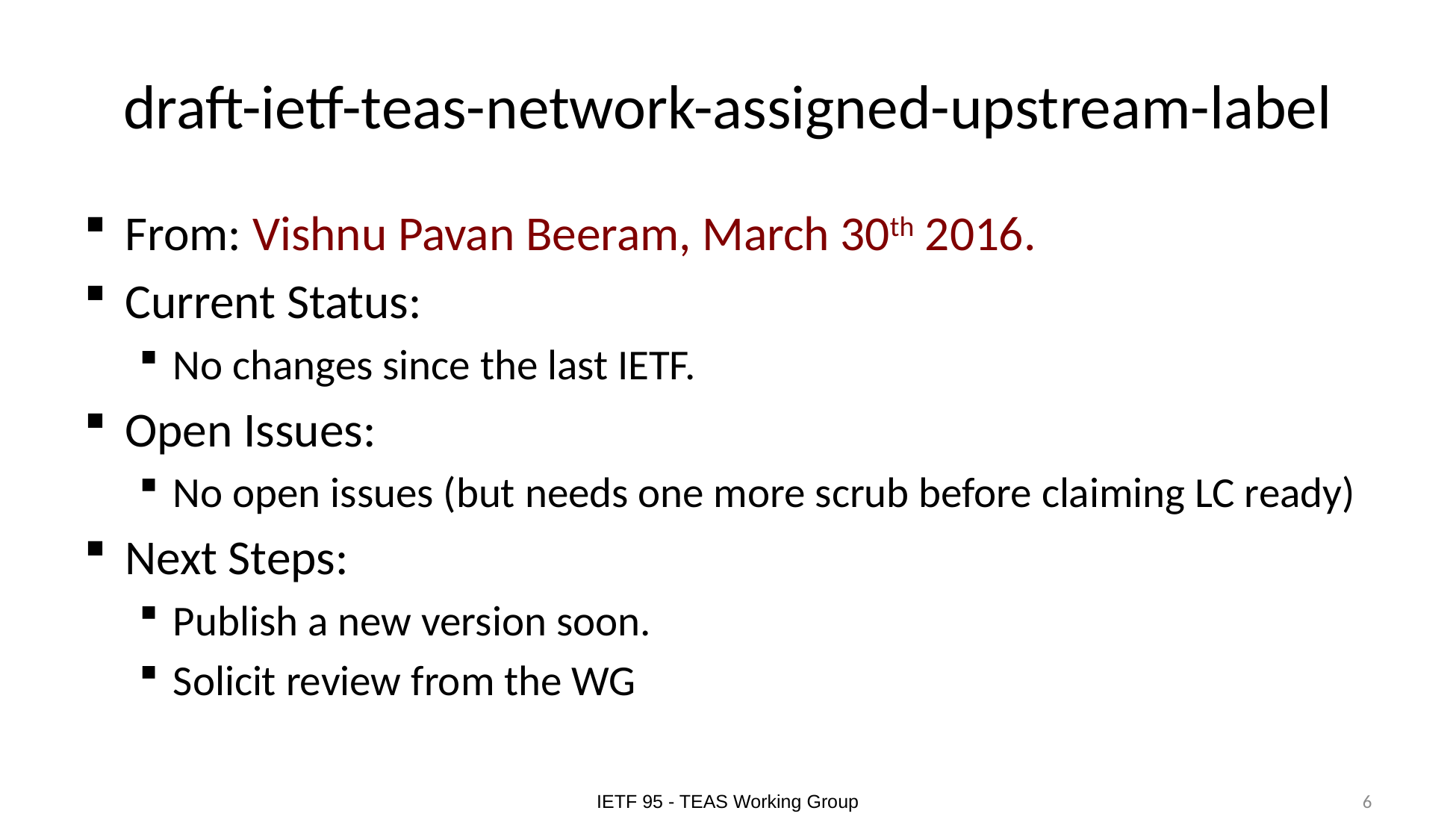

# draft-ietf-teas-network-assigned-upstream-label
From: Vishnu Pavan Beeram, March 30th 2016.
Current Status:
No changes since the last IETF.
Open Issues:
No open issues (but needs one more scrub before claiming LC ready)
Next Steps:
Publish a new version soon.
Solicit review from the WG

IETF 95 - TEAS Working Group
6